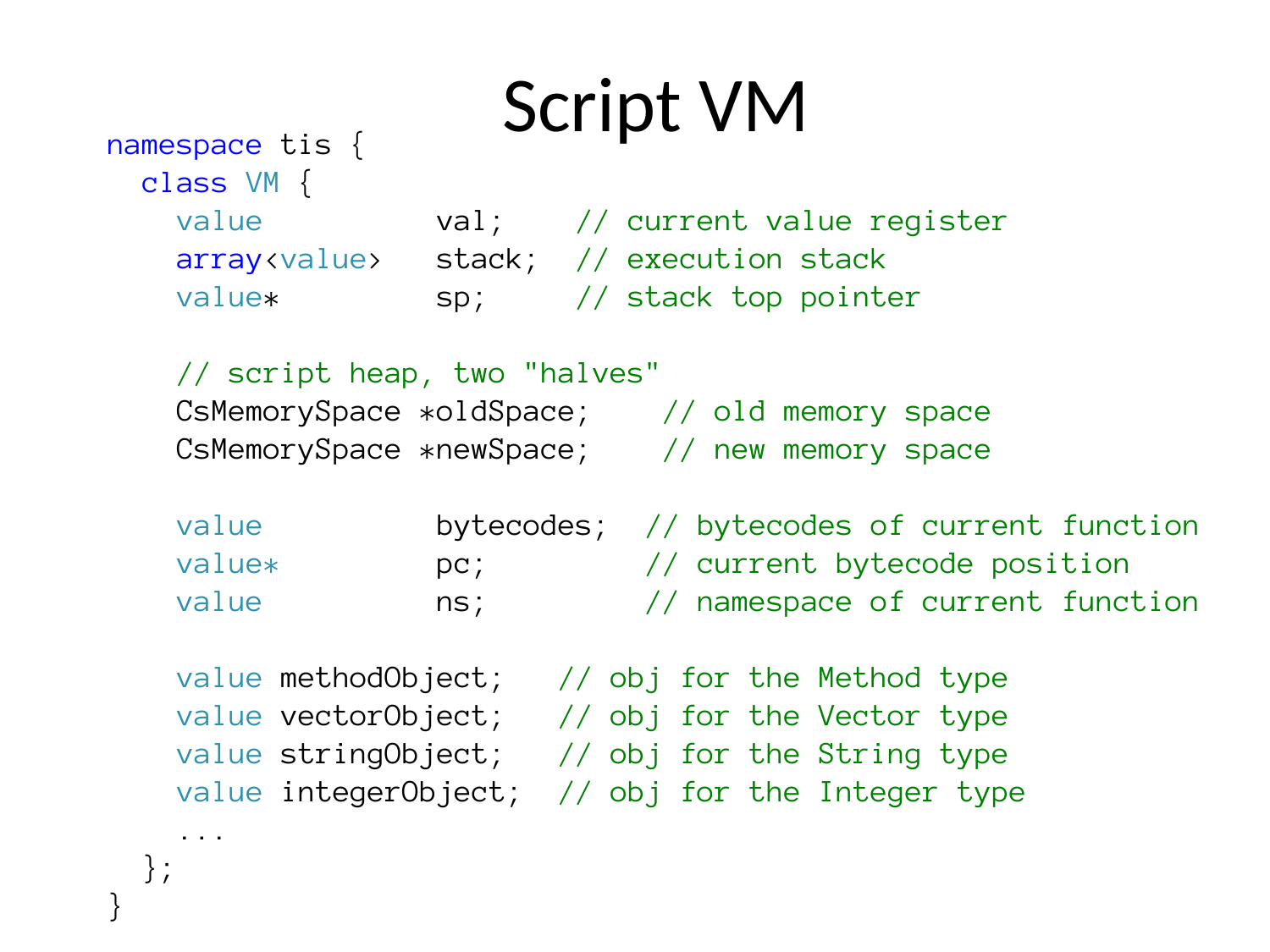

# Script VM
namespace tis {
  class VM {
    value          val;    // current value register
    array<value>   stack;  // execution stack
    value*         sp;     // stack top pointer

    // script heap, two "halves"
    CsMemorySpace *oldSpace;    // old memory space
    CsMemorySpace *newSpace;    // new memory space

    value          bytecodes;  // bytecodes of current function
    value*         pc;         // current bytecode position
    value          ns;         // namespace of current function

    value methodObject;   // obj for the Method type
    value vectorObject;   // obj for the Vector type
    value stringObject;   // obj for the String type
    value integerObject;  // obj for the Integer type
    ...
  };
}